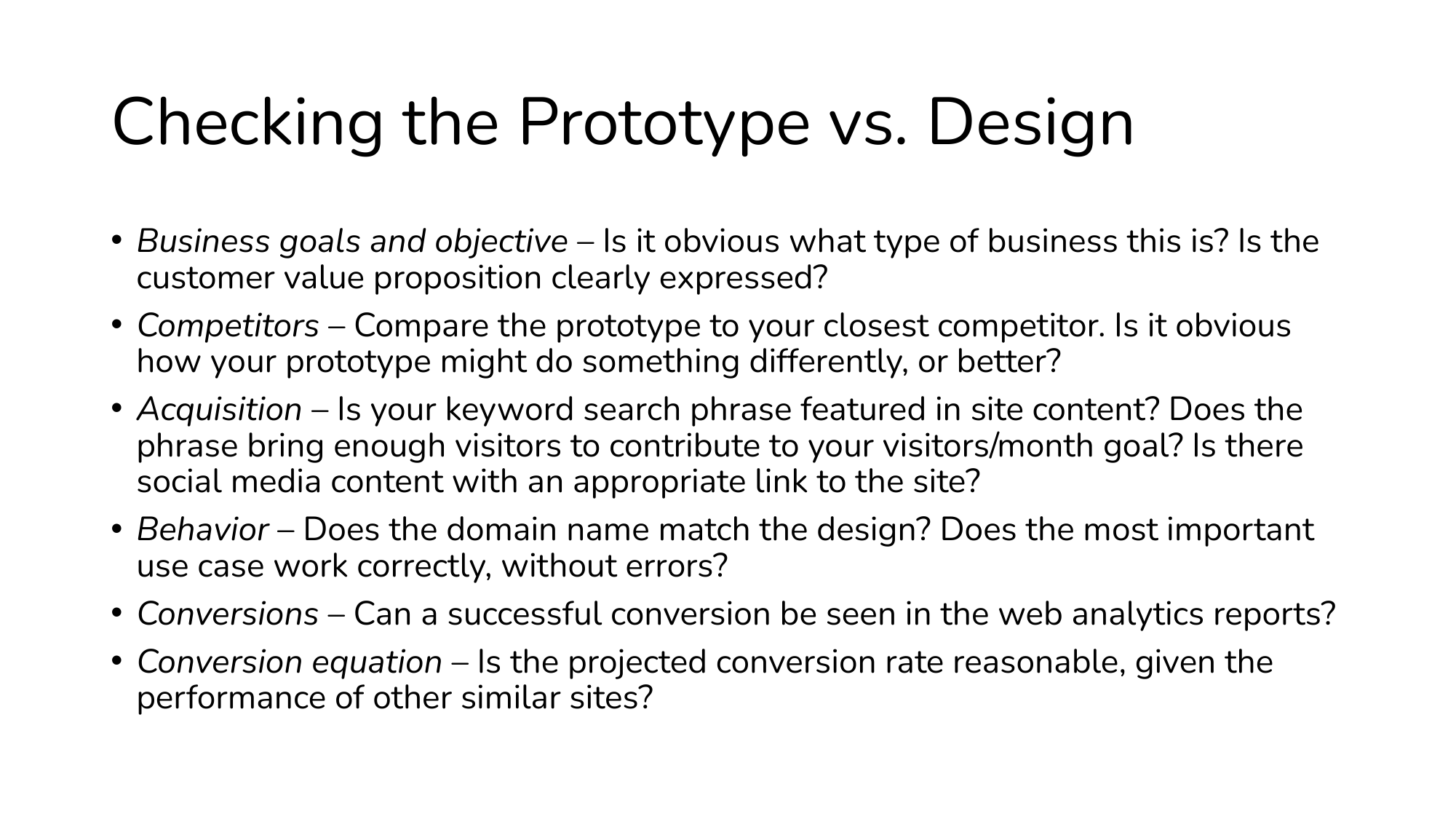

# Checking the Prototype vs. Design
Business goals and objective – Is it obvious what type of business this is? Is the customer value proposition clearly expressed?
Competitors – Compare the prototype to your closest competitor. Is it obvious how your prototype might do something differently, or better?
Acquisition – Is your keyword search phrase featured in site content? Does the phrase bring enough visitors to contribute to your visitors/month goal? Is there social media content with an appropriate link to the site?
Behavior – Does the domain name match the design? Does the most important use case work correctly, without errors?
Conversions – Can a successful conversion be seen in the web analytics reports?
Conversion equation – Is the projected conversion rate reasonable, given the performance of other similar sites?